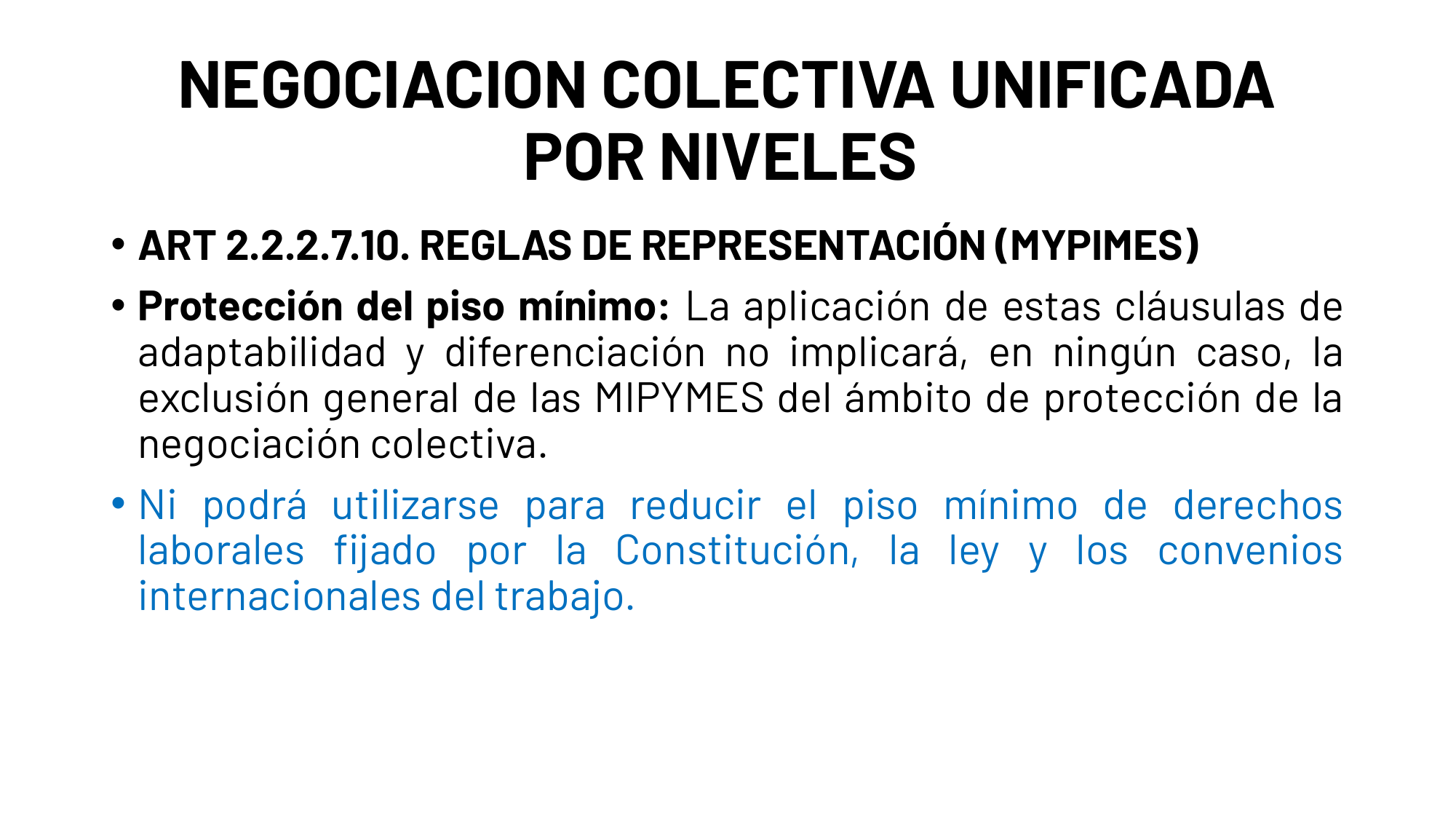

# NEGOCIACION COLECTIVA UNIFICADA POR NIVELES
ART 2.2.2.7.10. REGLAS DE REPRESENTACIÓN (MYPIMES)
Protección del piso mínimo: La aplicación de estas cláusulas de adaptabilidad y diferenciación no implicará, en ningún caso, la exclusión general de las MIPYMES del ámbito de protección de la negociación colectiva.
Ni podrá utilizarse para reducir el piso mínimo de derechos laborales fijado por la Constitución, la ley y los convenios internacionales del trabajo.